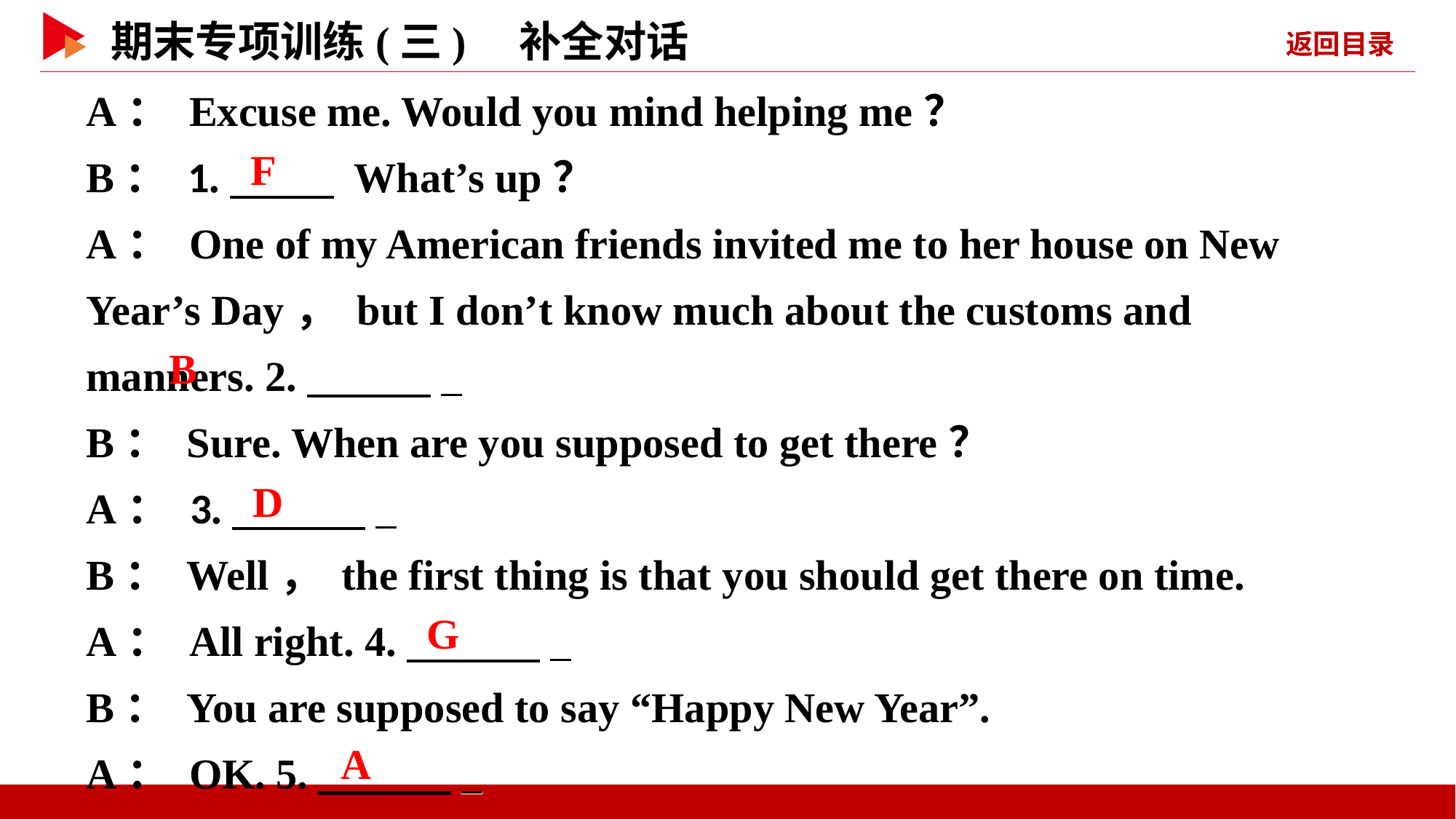

A： Excuse me. Would you mind helping me？
B： 1.　  　 What’s up？
A： One of my American friends invited me to her house on New Year’s Day， but I don’t know much about the customs and manners. 2.　  　  _
B： Sure. When are you supposed to get there？
A： 3.　  　   _
B： Well， the first thing is that you should get there on time.
A： All right. 4.　  　   _
B： You are supposed to say “Happy New Year”.
A： OK. 5.　  　   _
　F
　B
　D
　G
　A